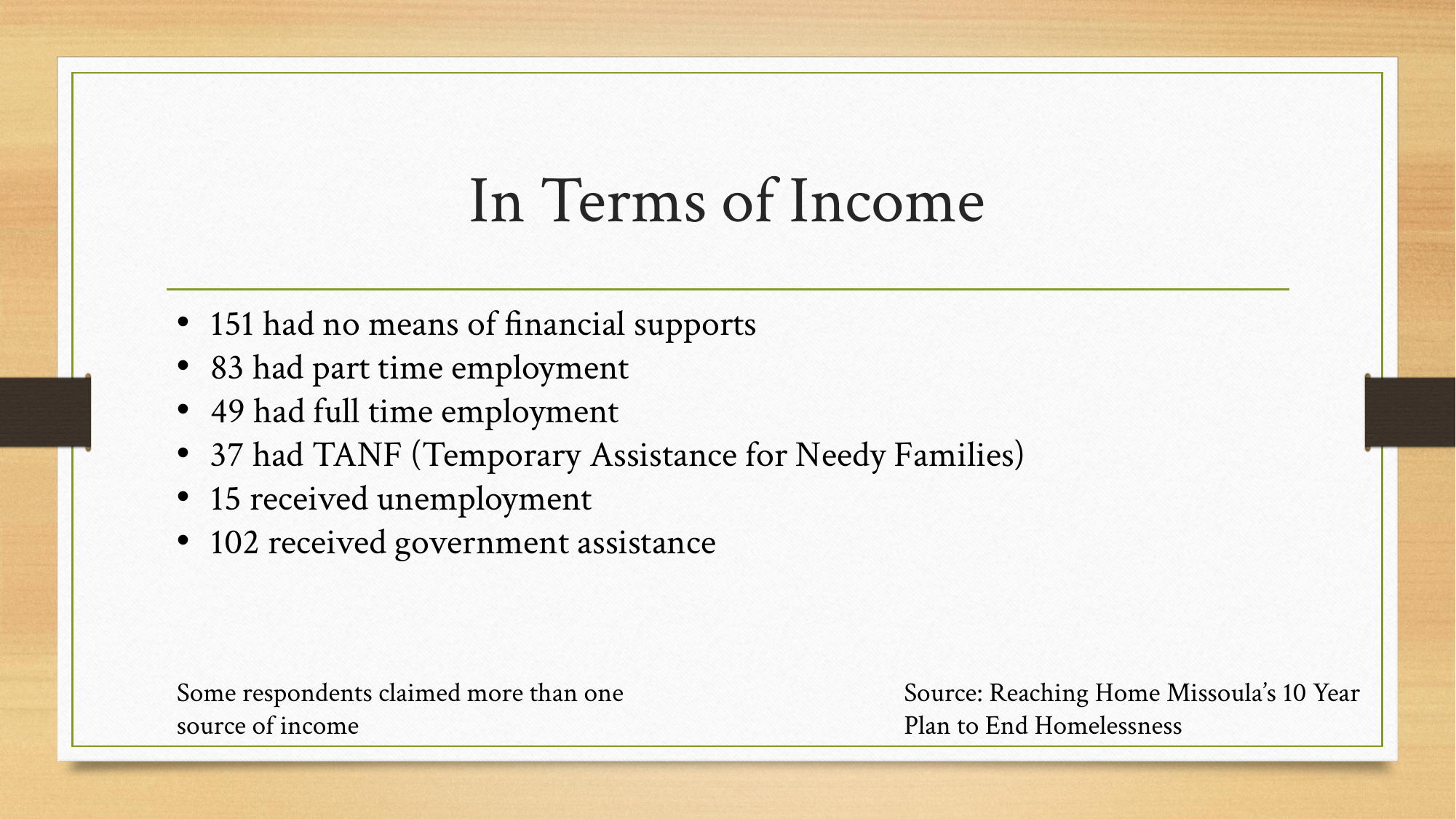

# In Terms of Income
151 had no means of financial supports
83 had part time employment
49 had full time employment
37 had TANF (Temporary Assistance for Needy Families)
15 received unemployment
102 received government assistance
Some respondents claimed more than one source of income
Source: Reaching Home Missoula’s 10 Year Plan to End Homelessness